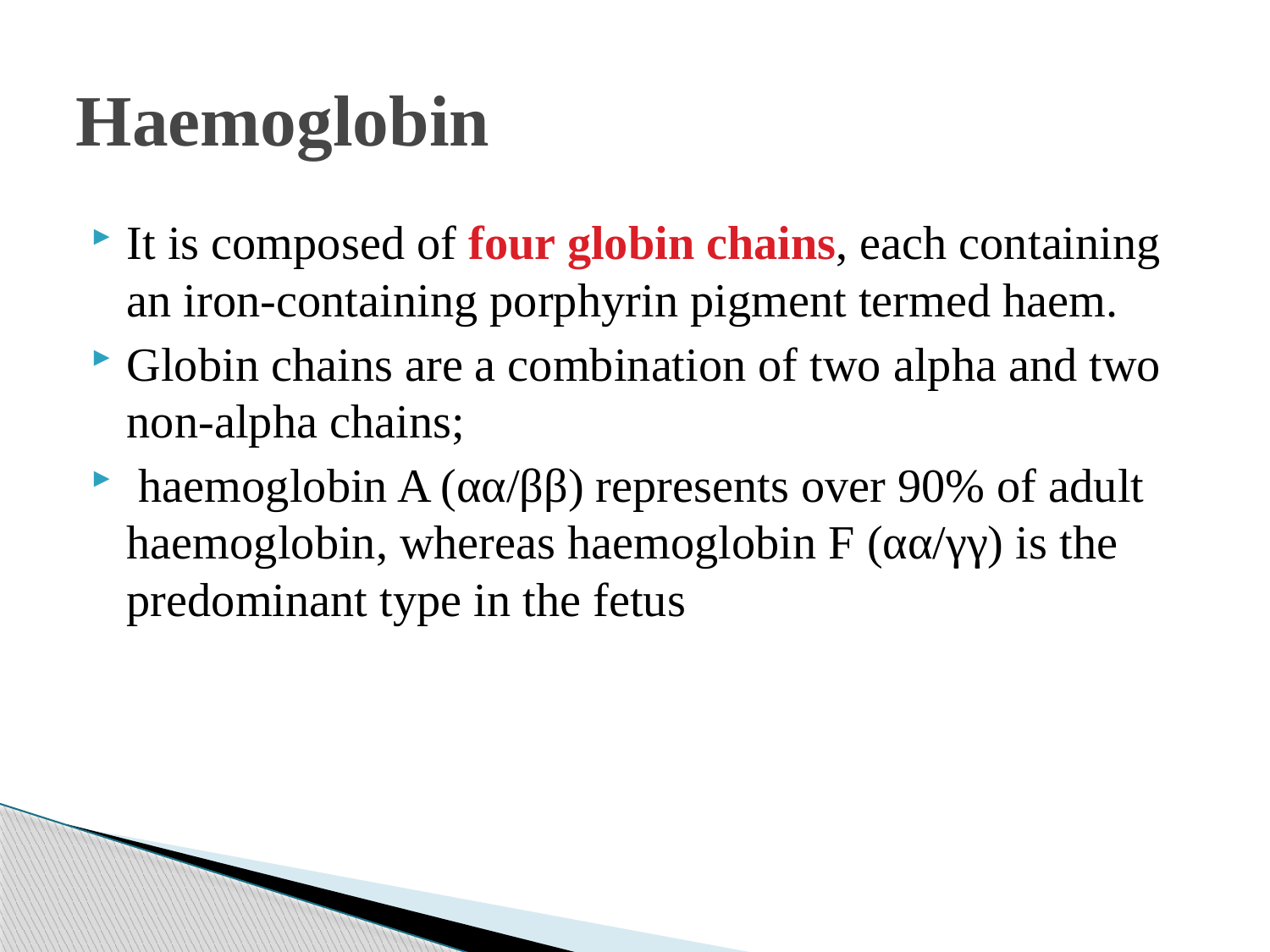

# Haemoglobin
It is composed of four globin chains, each containing an iron-containing porphyrin pigment termed haem.
Globin chains are a combination of two alpha and two non-alpha chains;
 haemoglobin A (αα/ββ) represents over 90% of adult haemoglobin, whereas haemoglobin F (αα/γγ) is the predominant type in the fetus